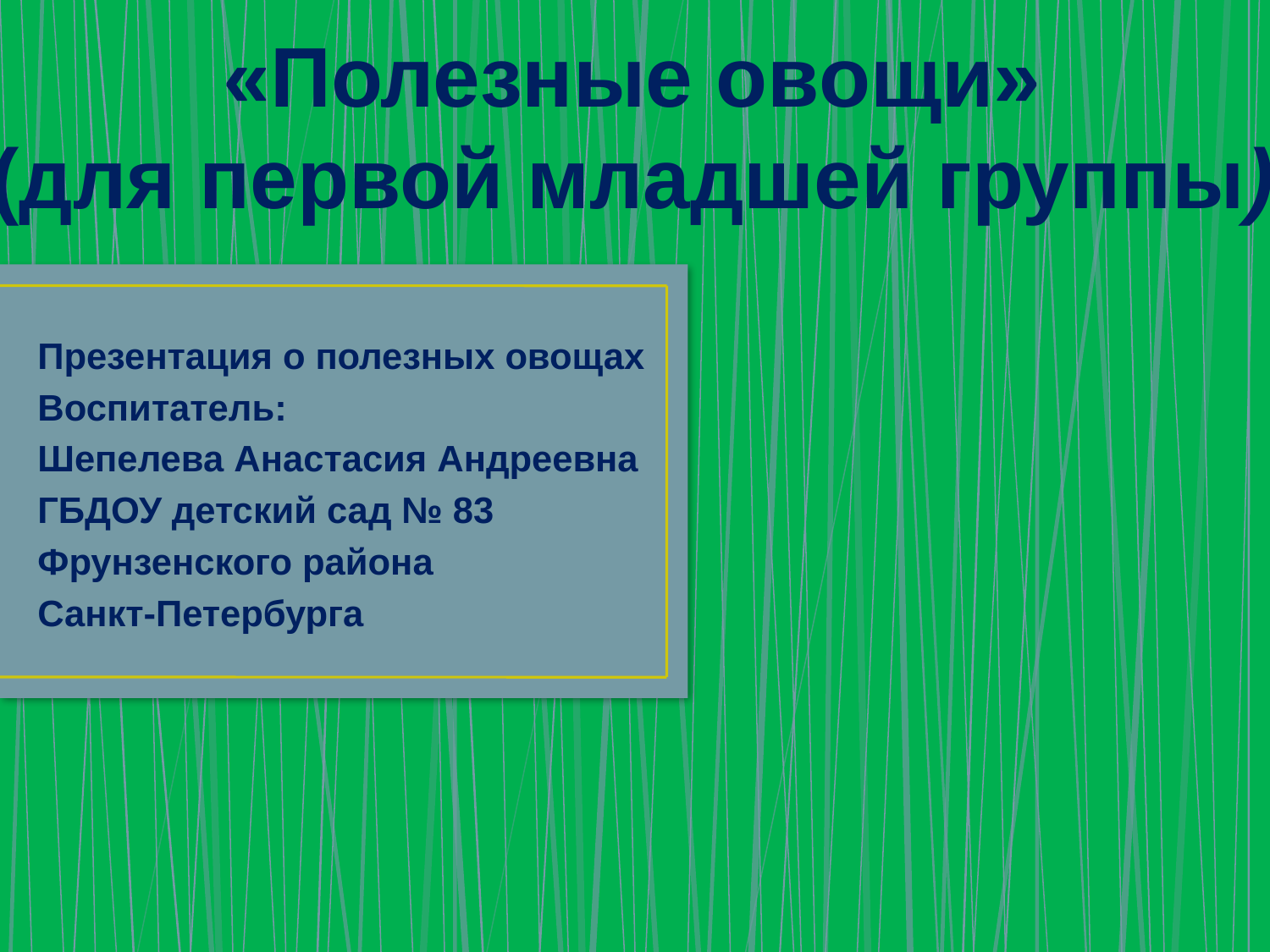

«Полезные овощи»
(для первой младшей группы)
Презентация о полезных овощах
Воспитатель:
Шепелева Анастасия Андреевна
ГБДОУ детский сад № 83
Фрунзенского района
Санкт-Петербурга